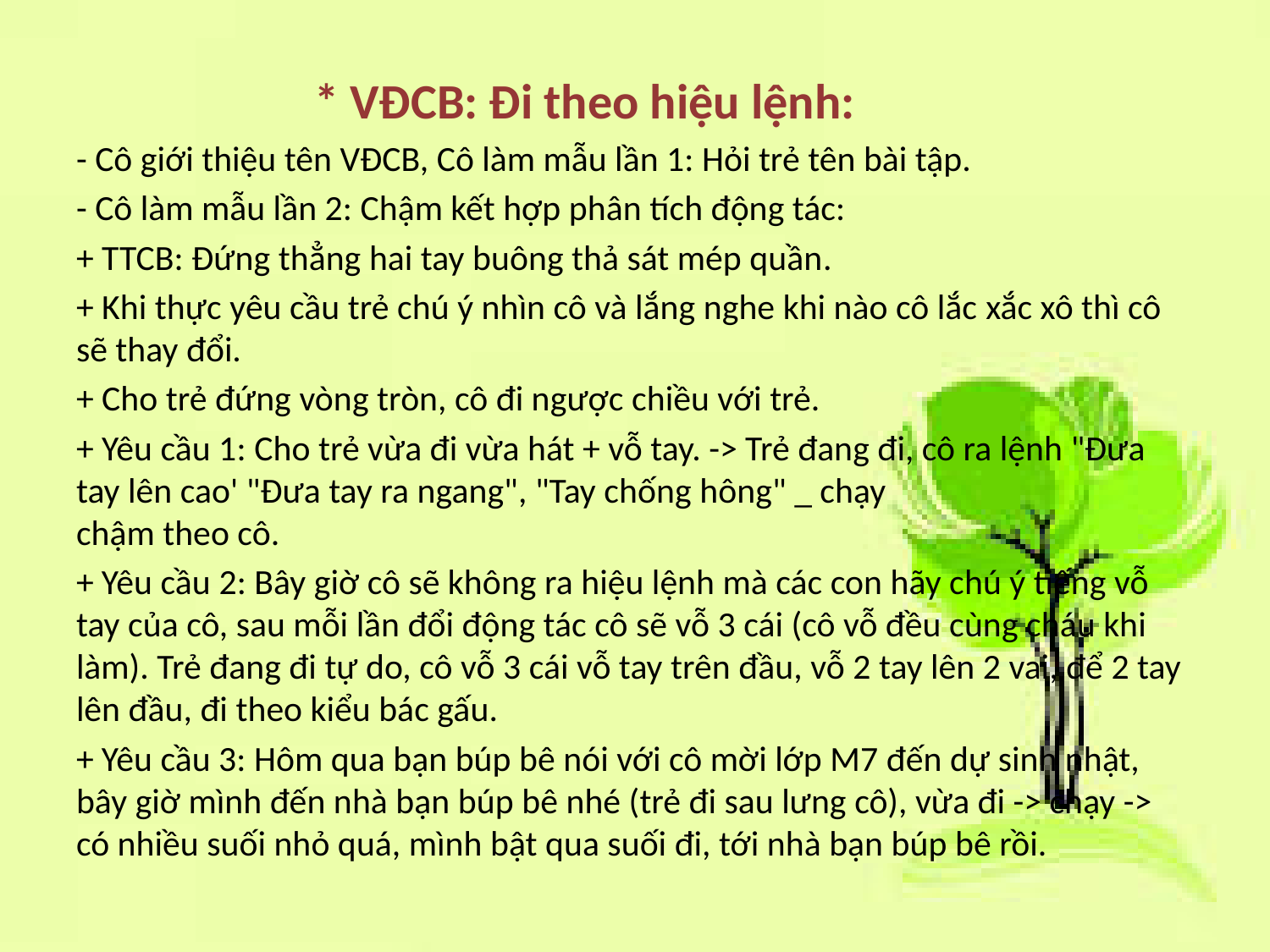

* VĐCB: Đi theo hiệu lệnh:
- Cô giới thiệu tên VĐCB, Cô làm mẫu lần 1: Hỏi trẻ tên bài tập.
- Cô làm mẫu lần 2: Chậm kết hợp phân tích động tác:
+ TTCB: Đứng thẳng hai tay buông thả sát mép quần.
+ Khi thực yêu cầu trẻ chú ý nhìn cô và lắng nghe khi nào cô lắc xắc xô thì cô sẽ thay đổi.
+ Cho trẻ đứng vòng tròn, cô đi ngược chiều với trẻ.
+ Yêu cầu 1: Cho trẻ vừa đi vừa hát + vỗ tay. -> Trẻ đang đi, cô ra lệnh "Đưa tay lên cao' "Đưa tay ra ngang", "Tay chống hông" _ chạy
chậm theo cô.
+ Yêu cầu 2: Bây giờ cô sẽ không ra hiệu lệnh mà các con hãy chú ý tiếng vỗ tay của cô, sau mỗi lần đổi động tác cô sẽ vỗ 3 cái (cô vỗ đều cùng cháu khi làm). Trẻ đang đi tự do, cô vỗ 3 cái vỗ tay trên đầu, vỗ 2 tay lên 2 vai, để 2 tay lên đầu, đi theo kiểu bác gấu.
+ Yêu cầu 3: Hôm qua bạn búp bê nói với cô mời lớp M7 đến dự sinh nhật, bây giờ mình đến nhà bạn búp bê nhé (trẻ đi sau lưng cô), vừa đi -> chạy -> có nhiều suối nhỏ quá, mình bật qua suối đi, tới nhà bạn búp bê rồi.